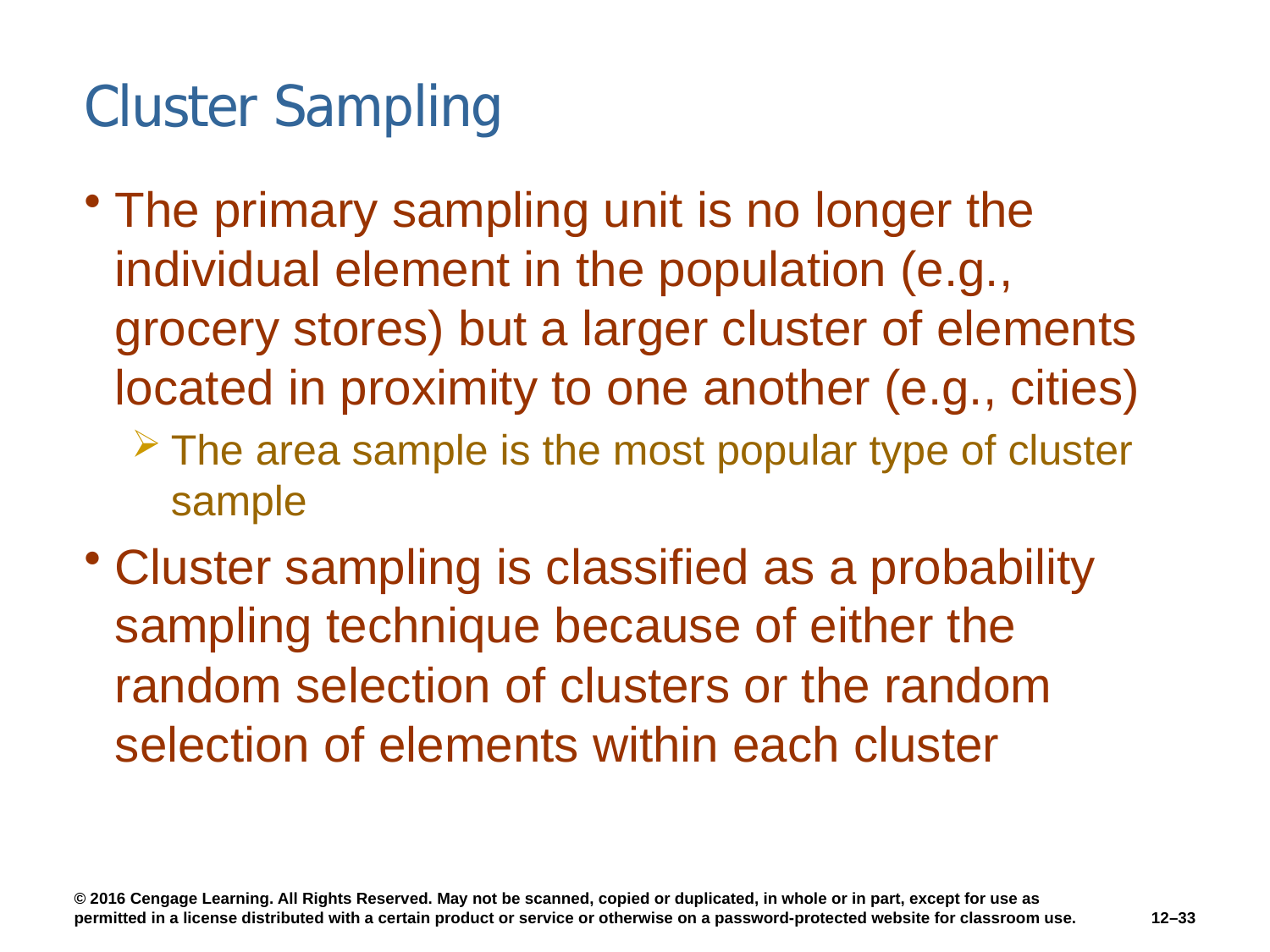

# Cluster Sampling
The primary sampling unit is no longer the individual element in the population (e.g., grocery stores) but a larger cluster of elements located in proximity to one another (e.g., cities)
The area sample is the most popular type of cluster sample
Cluster sampling is classified as a probability sampling technique because of either the random selection of clusters or the random selection of elements within each cluster
12–33
© 2016 Cengage Learning. All Rights Reserved. May not be scanned, copied or duplicated, in whole or in part, except for use as permitted in a license distributed with a certain product or service or otherwise on a password-protected website for classroom use.